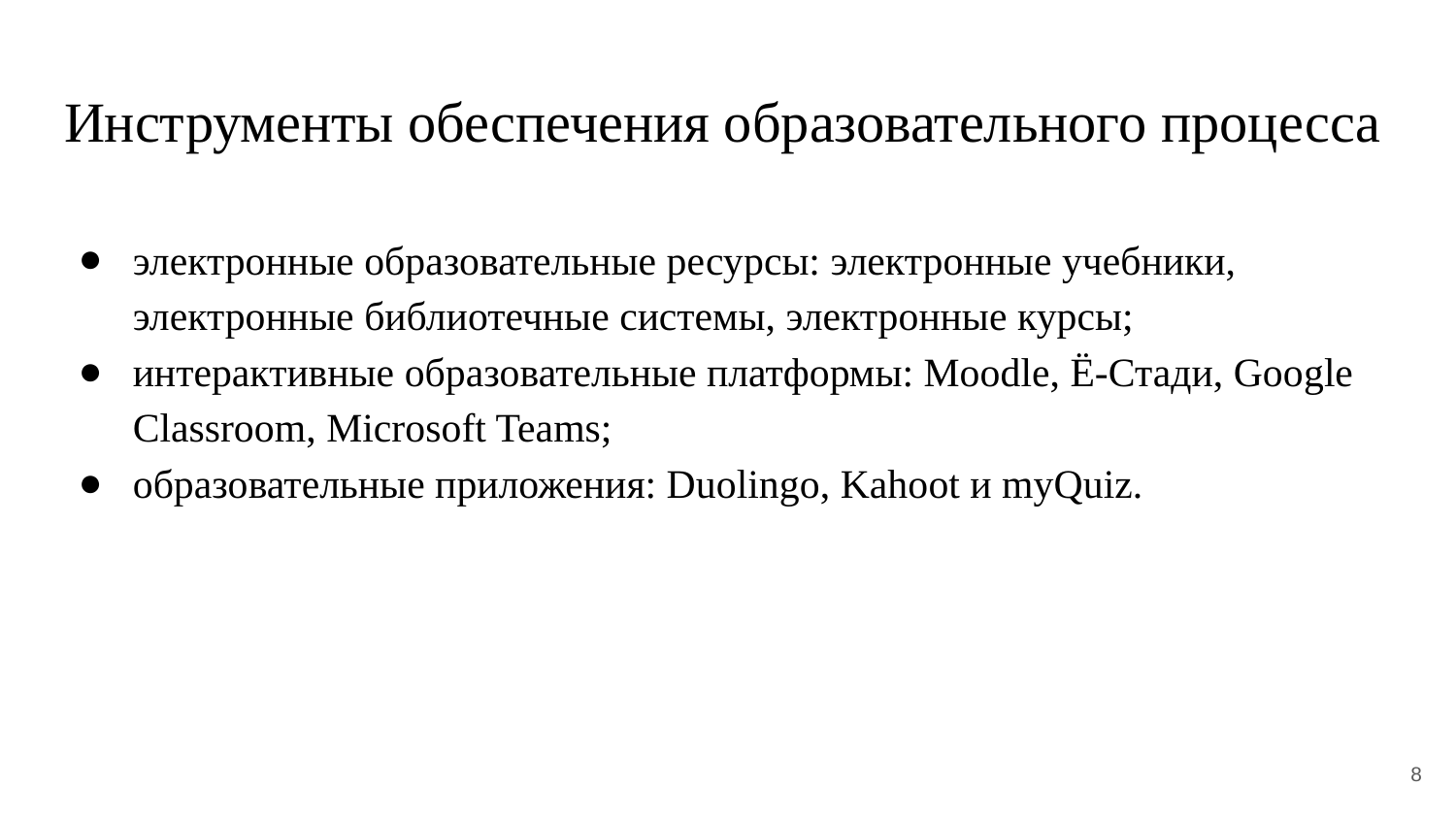

# Инструменты обеспечения образовательного процесса
электронные образовательные ресурсы: электронные учебники, электронные библиотечные системы, электронные курсы;
интерактивные образовательные платформы: Moodle, Ё-Стади, Google Classroom, Microsoft Teams;
образовательные приложения: Duolingo, Kahoot и myQuiz.
8